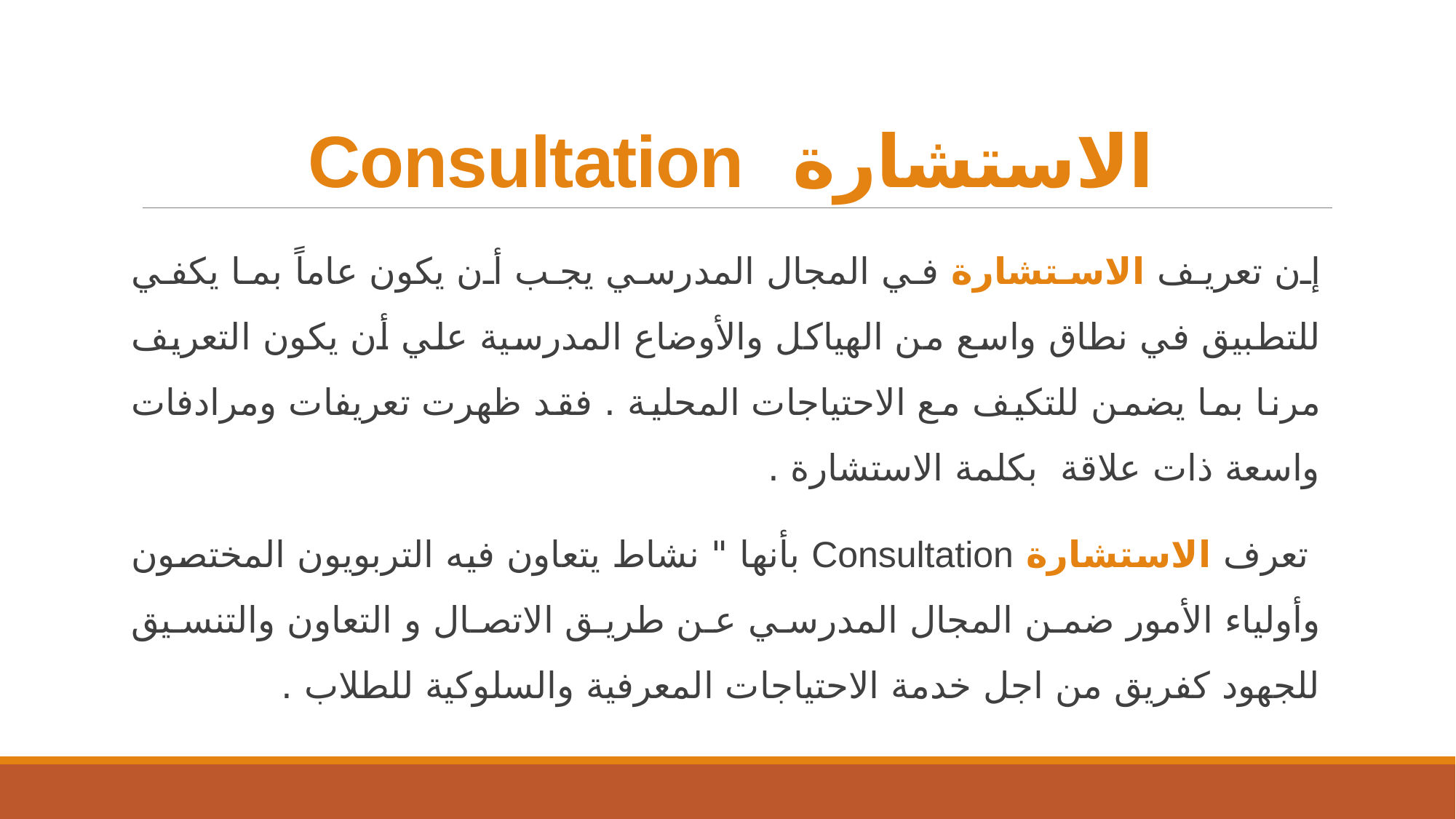

# الاستشارة  Consultation
إن تعريف الاستشارة في المجال المدرسي يجب أن يكون عاماً بما يكفي للتطبيق في نطاق واسع من الهياكل والأوضاع المدرسية علي أن يكون التعريف مرنا بما يضمن للتكيف مع الاحتياجات المحلية . فقد ظهرت تعريفات ومرادفات واسعة ذات علاقة  بكلمة الاستشارة .
 تعرف الاستشارة Consultation بأنها " نشاط يتعاون فيه التربويون المختصون وأولياء الأمور ضمن المجال المدرسي عن طريق الاتصال و التعاون والتنسيق للجهود كفريق من اجل خدمة الاحتياجات المعرفية والسلوكية للطلاب .